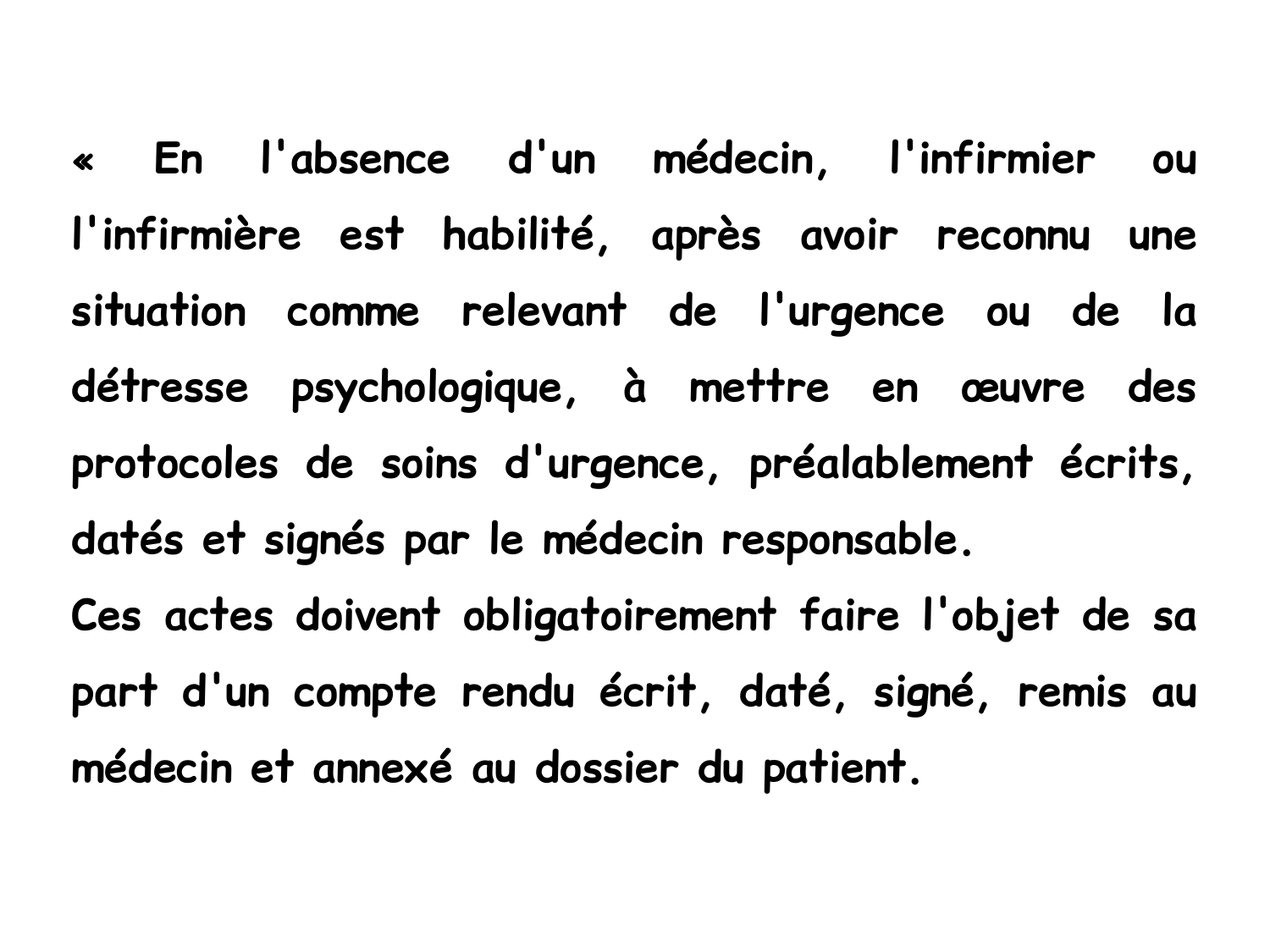

«  En l'absence d'un médecin, l'infirmier ou l'infirmière est habilité, après avoir reconnu une situation comme relevant de l'urgence ou de la détresse psychologique, à mettre en œuvre des protocoles de soins d'urgence, préalablement écrits, datés et signés par le médecin responsable.
Ces actes doivent obligatoirement faire l'objet de sa part d'un compte rendu écrit, daté, signé, remis au médecin et annexé au dossier du patient.